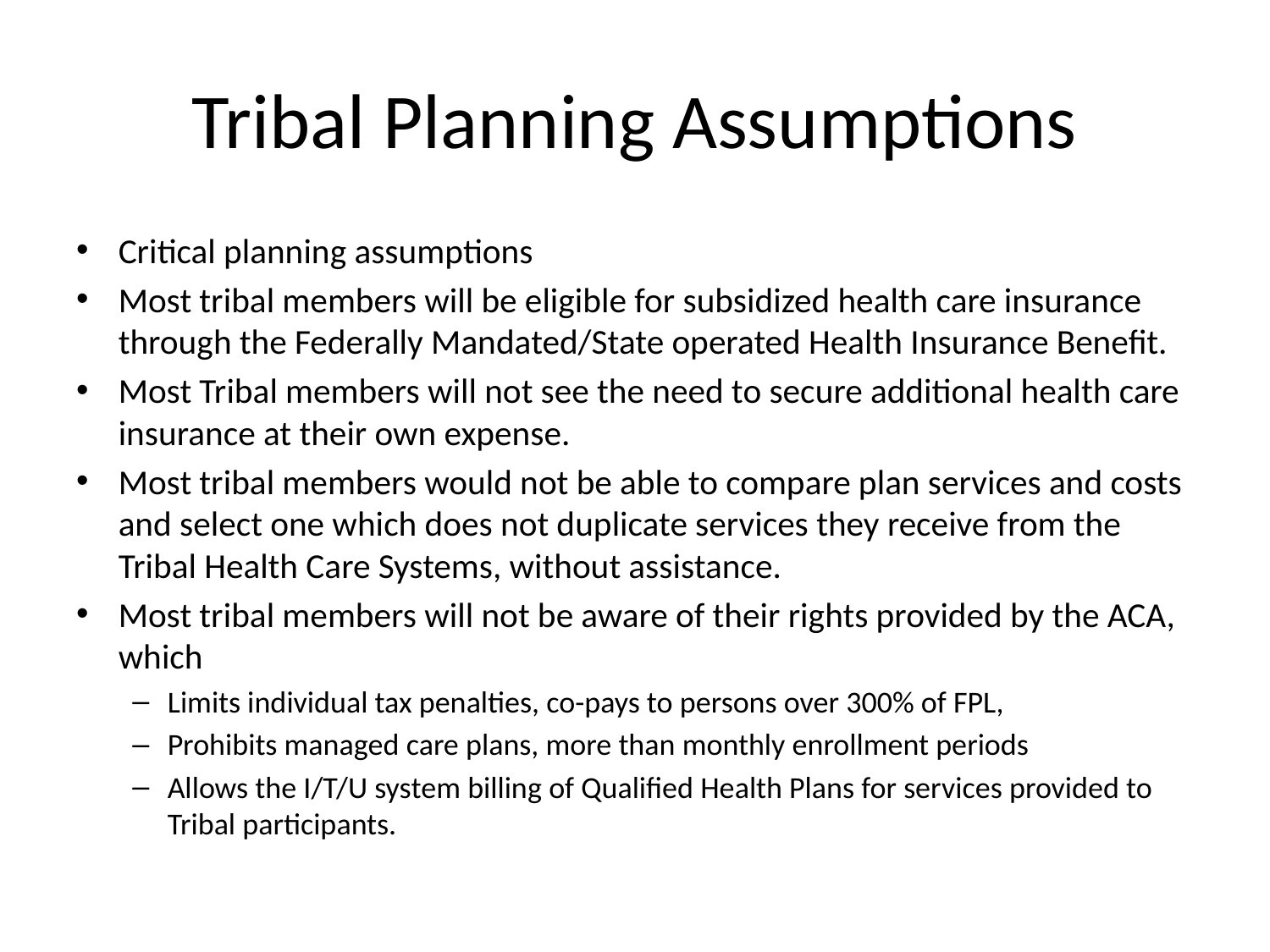

# Tribal Planning Assumptions
Critical planning assumptions
Most tribal members will be eligible for subsidized health care insurance through the Federally Mandated/State operated Health Insurance Benefit.
Most Tribal members will not see the need to secure additional health care insurance at their own expense.
Most tribal members would not be able to compare plan services and costs and select one which does not duplicate services they receive from the Tribal Health Care Systems, without assistance.
Most tribal members will not be aware of their rights provided by the ACA, which
Limits individual tax penalties, co-pays to persons over 300% of FPL,
Prohibits managed care plans, more than monthly enrollment periods
Allows the I/T/U system billing of Qualified Health Plans for services provided to Tribal participants.